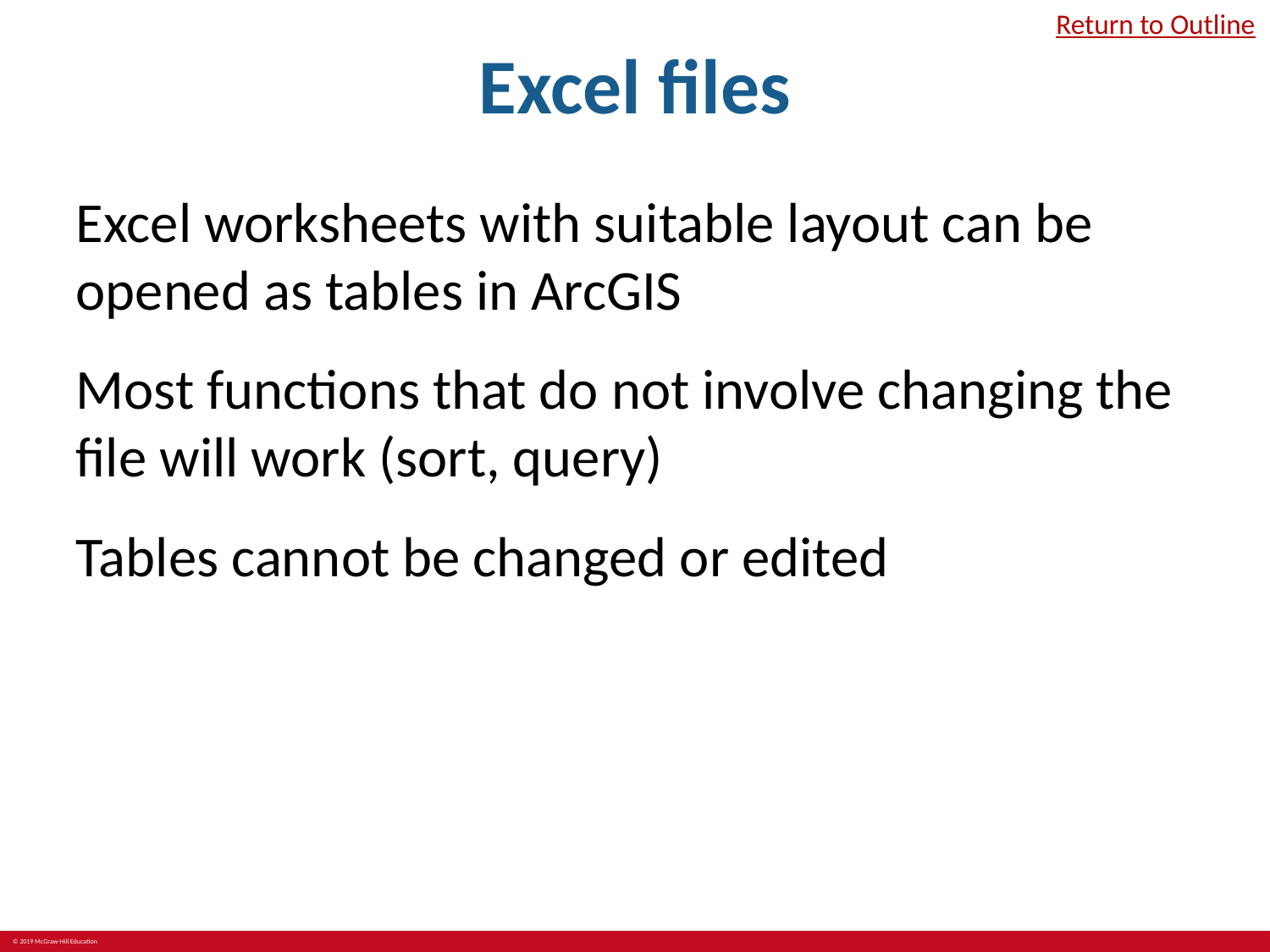

# Excel files
Return to Outline
Excel worksheets with suitable layout can be opened as tables in ArcGIS
Most functions that do not involve changing the file will work (sort, query)
Tables cannot be changed or edited